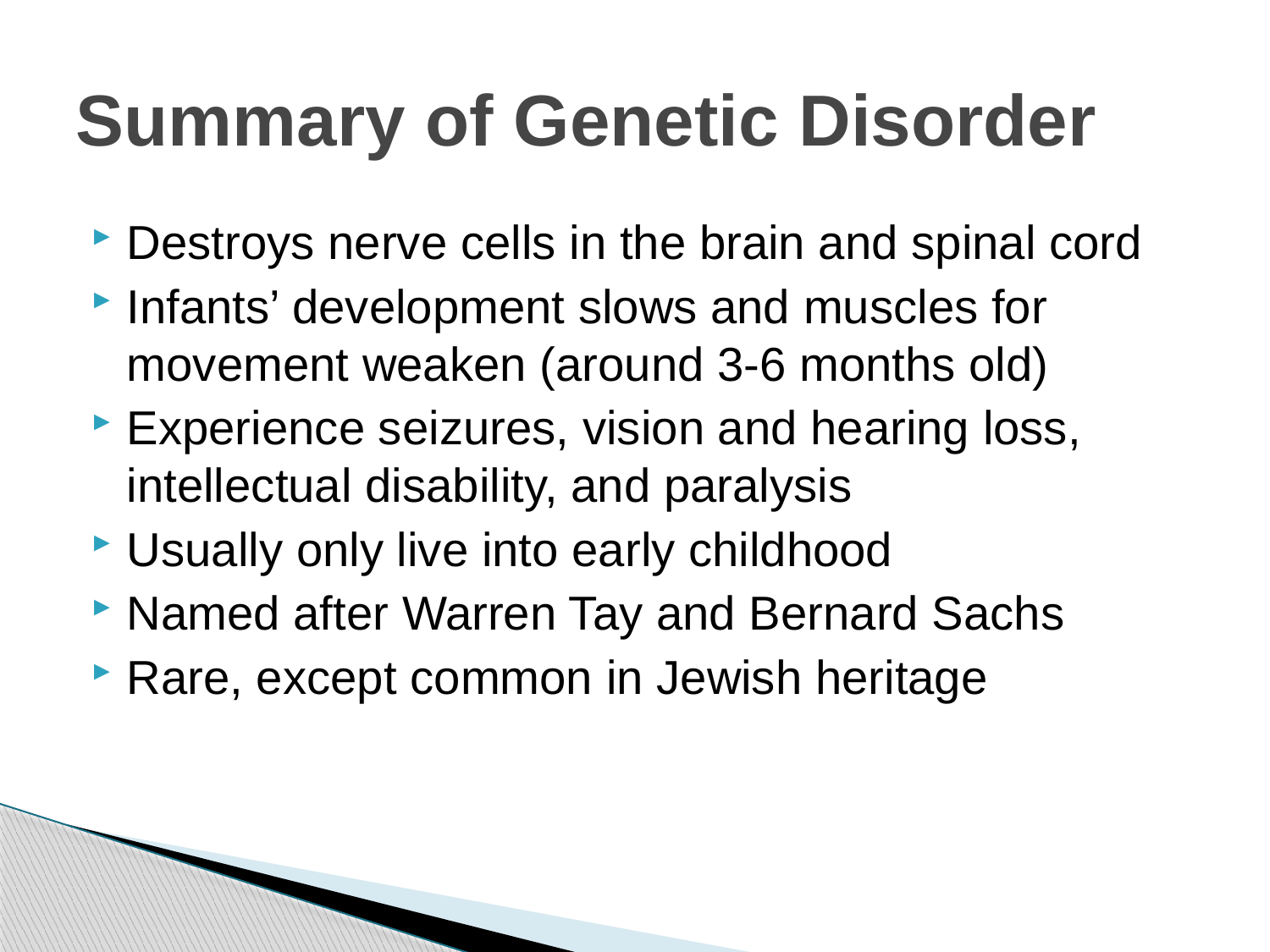

# Summary of Genetic Disorder
Destroys nerve cells in the brain and spinal cord
Infants’ development slows and muscles for movement weaken (around 3-6 months old)
Experience seizures, vision and hearing loss, intellectual disability, and paralysis
Usually only live into early childhood
Named after Warren Tay and Bernard Sachs
Rare, except common in Jewish heritage